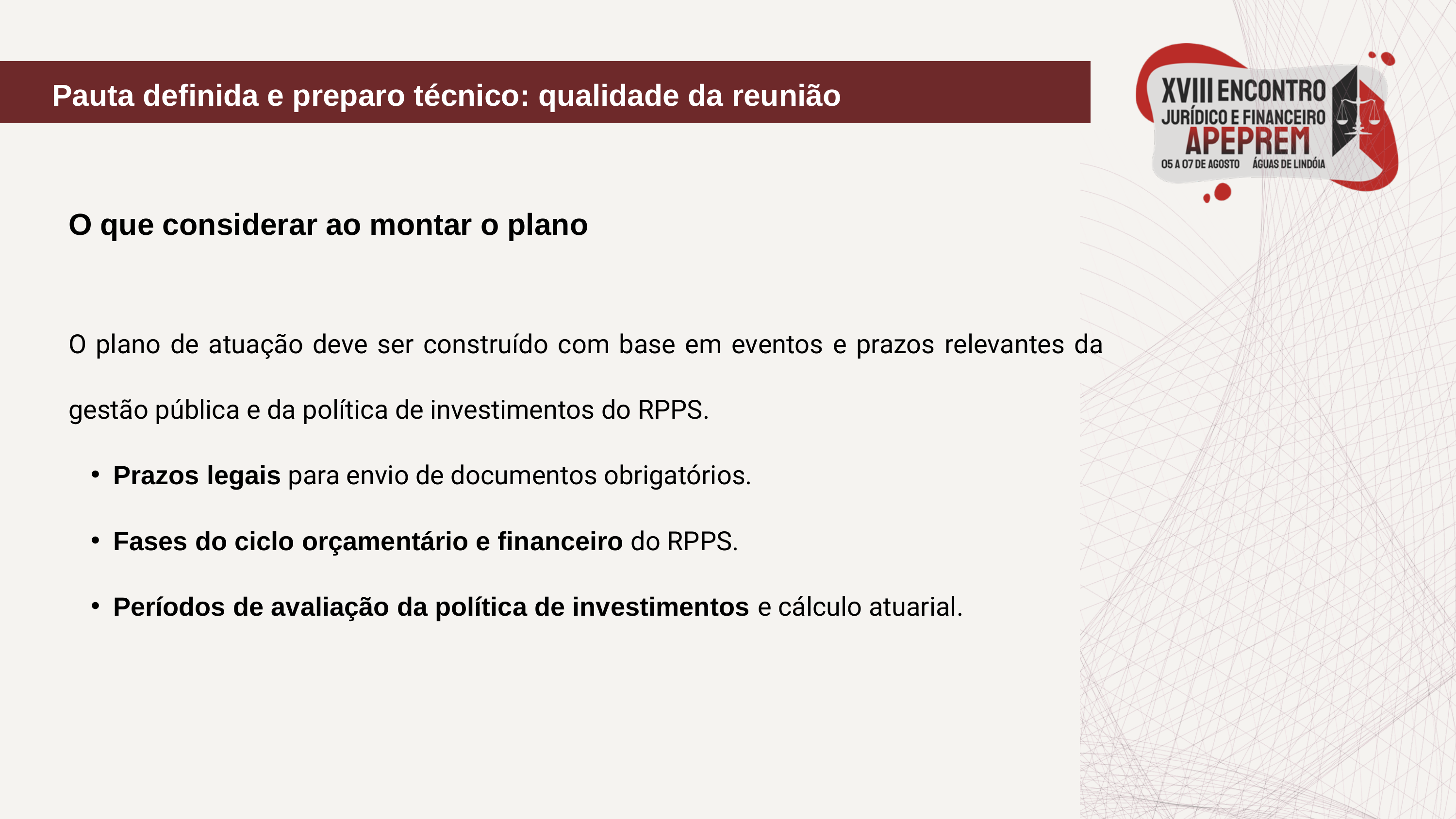

Pauta definida e preparo técnico: qualidade da reunião
O que considerar ao montar o plano
O plano de atuação deve ser construído com base em eventos e prazos relevantes da gestão pública e da política de investimentos do RPPS.
Prazos legais para envio de documentos obrigatórios.
Fases do ciclo orçamentário e financeiro do RPPS.
Períodos de avaliação da política de investimentos e cálculo atuarial.